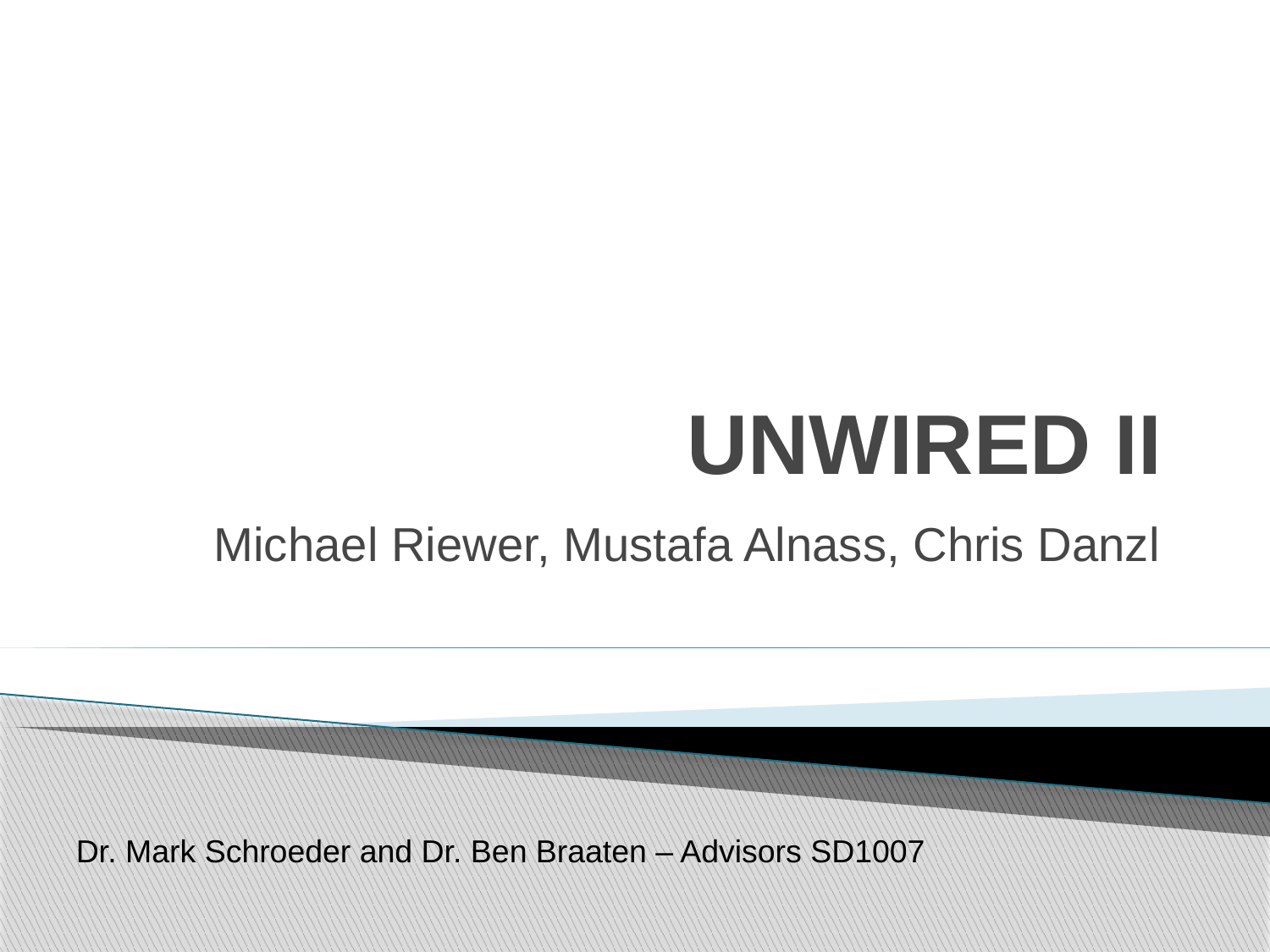

# UNWIRED II
Michael Riewer, Mustafa Alnass, Chris Danzl
Dr. Mark Schroeder and Dr. Ben Braaten – Advisors SD1007